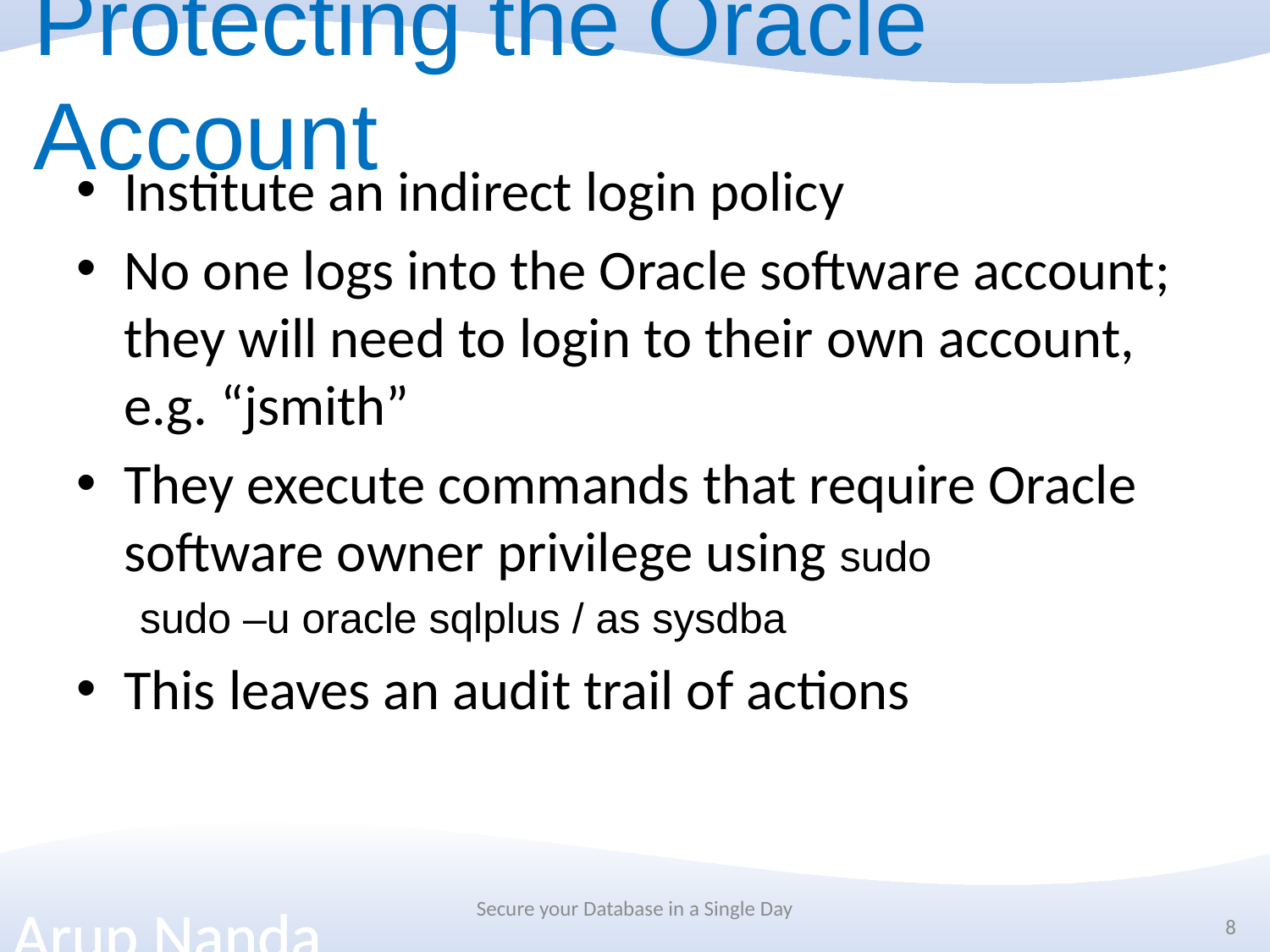

# Protecting the Oracle Account
Institute an indirect login policy
No one logs into the Oracle software account; they will need to login to their own account, e.g. “jsmith”
They execute commands that require Oracle software owner privilege using sudo
sudo –u oracle sqlplus / as sysdba
This leaves an audit trail of actions
Secure your Database in a Single Day
8